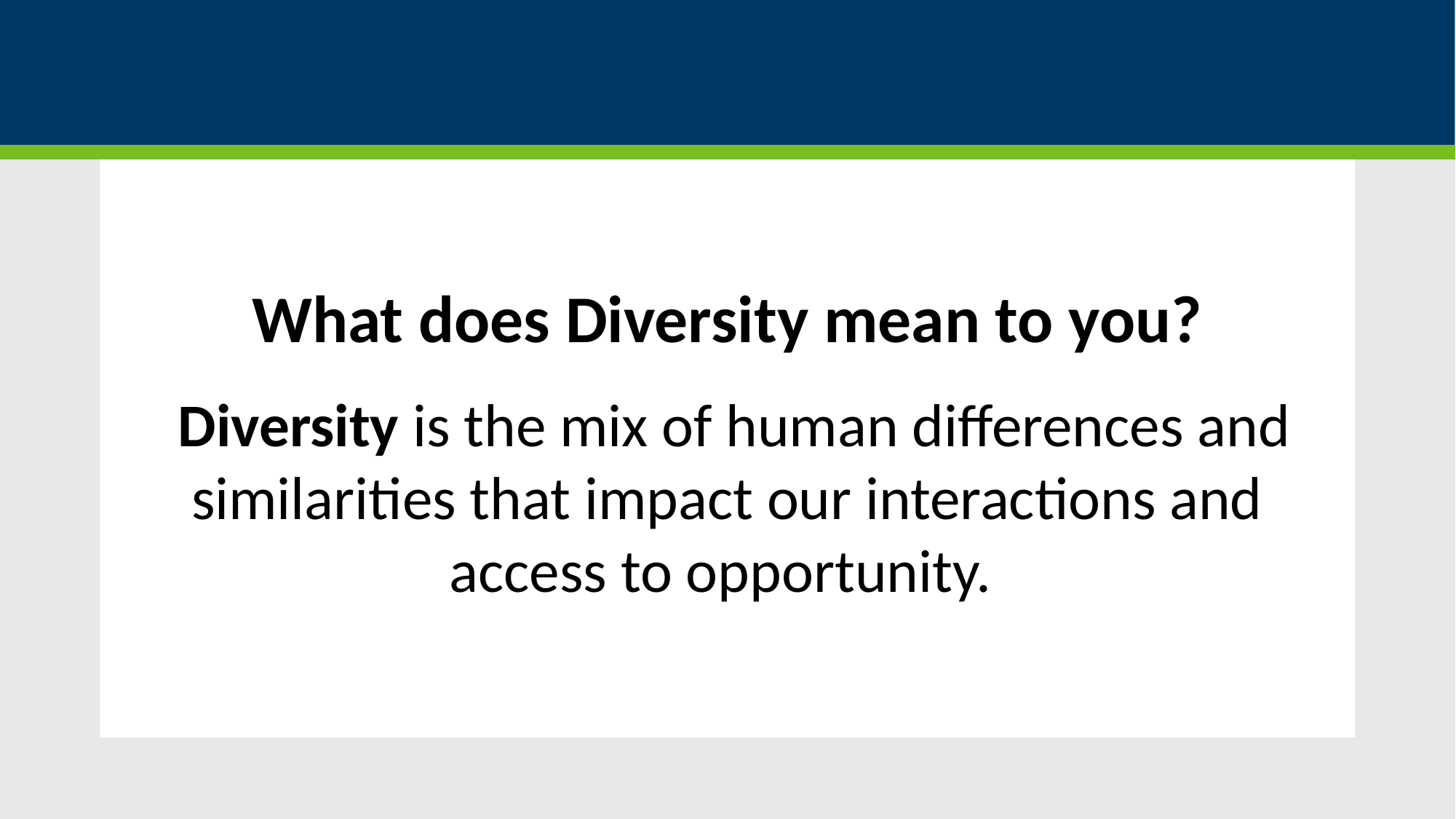

What does Diversity mean to you?
 Diversity is the mix of human differences and similarities that impact our interactions and access to opportunity.